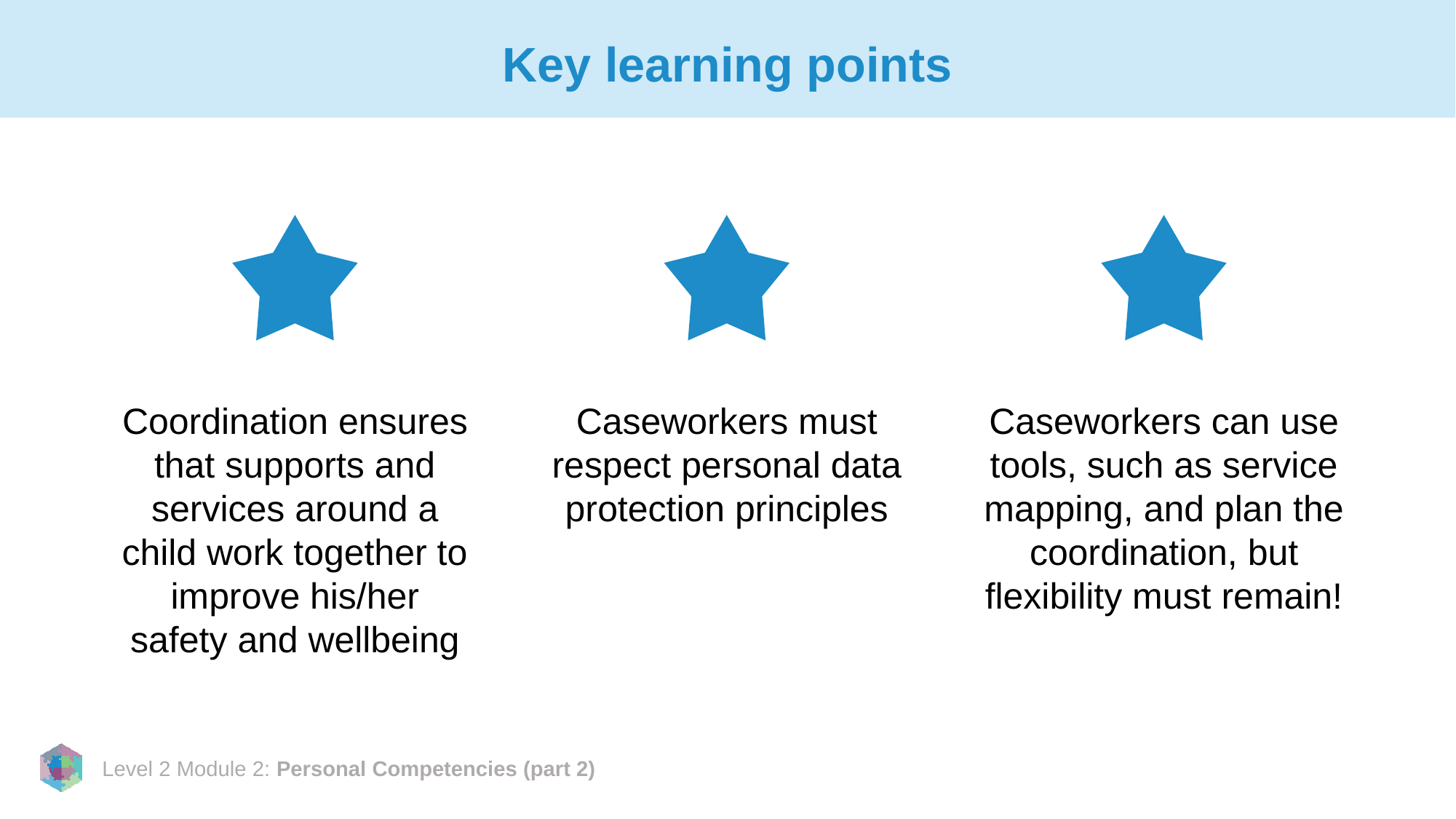

# Key learning points

Coordination ensures that supports and services around a child work together to improve his/her safety and wellbeing
Caseworkers must respect personal data protection principles
Caseworkers can use tools, such as service mapping, and plan the coordination, but flexibility must remain!